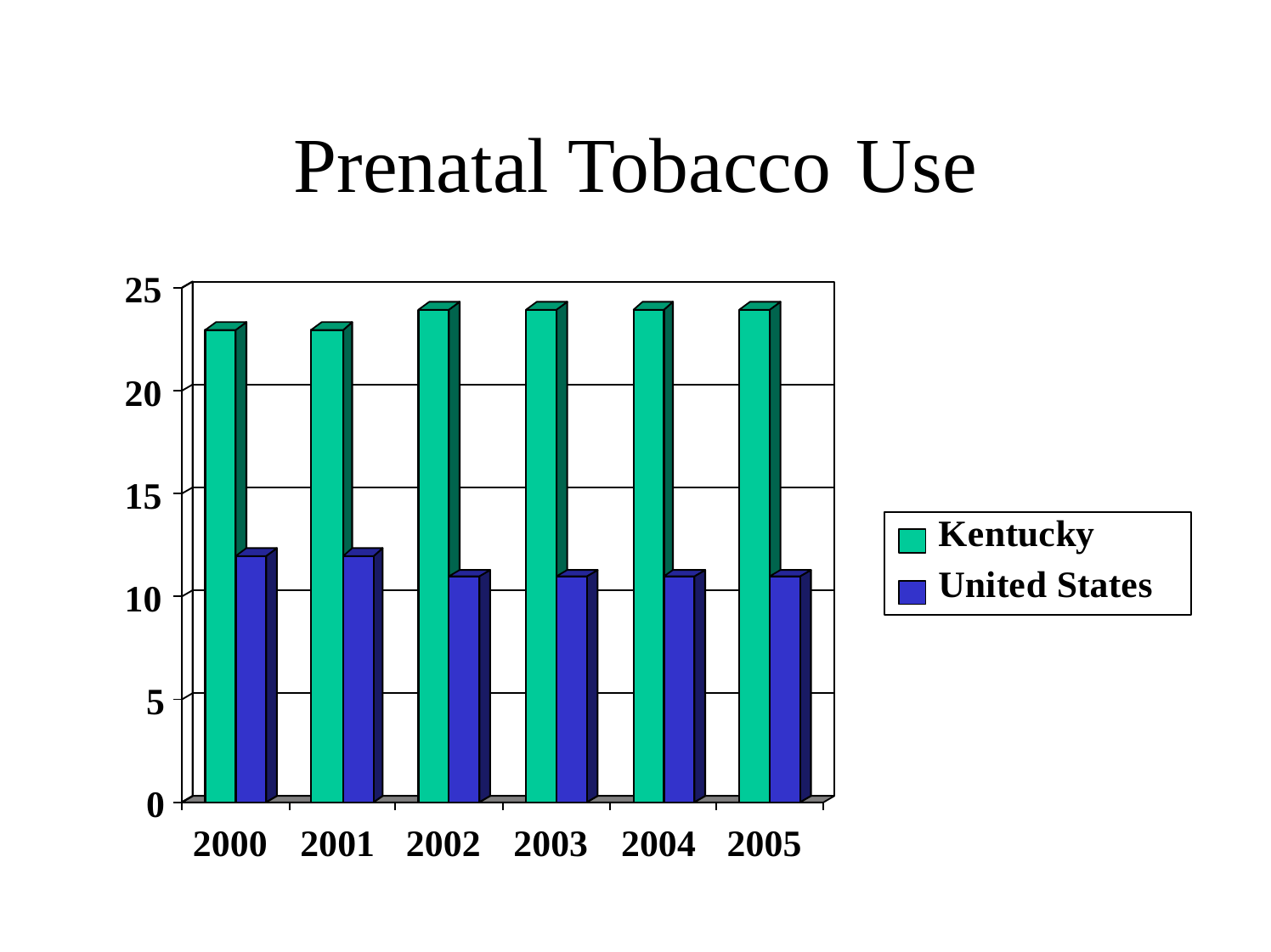

Prenatal
Tobacco
Use
25

20

15

Kentucky
United States

10

5

0

2000
2001   2002
2003
2004   2005